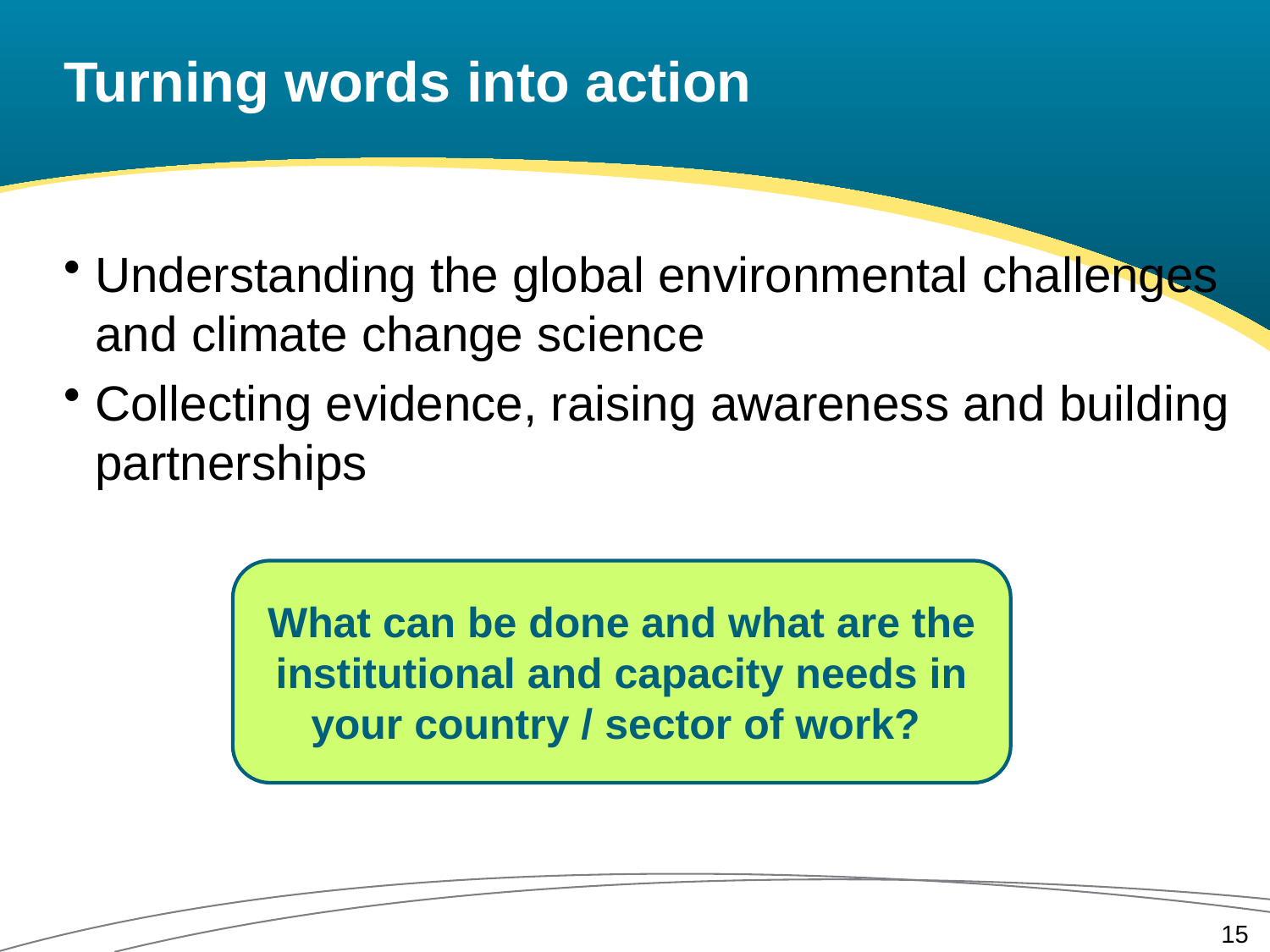

# Turning words into action
Understanding the global environmental challenges and climate change science
Collecting evidence, raising awareness and building partnerships

What can be done and what are the institutional and capacity needs in your country / sector of work?
15